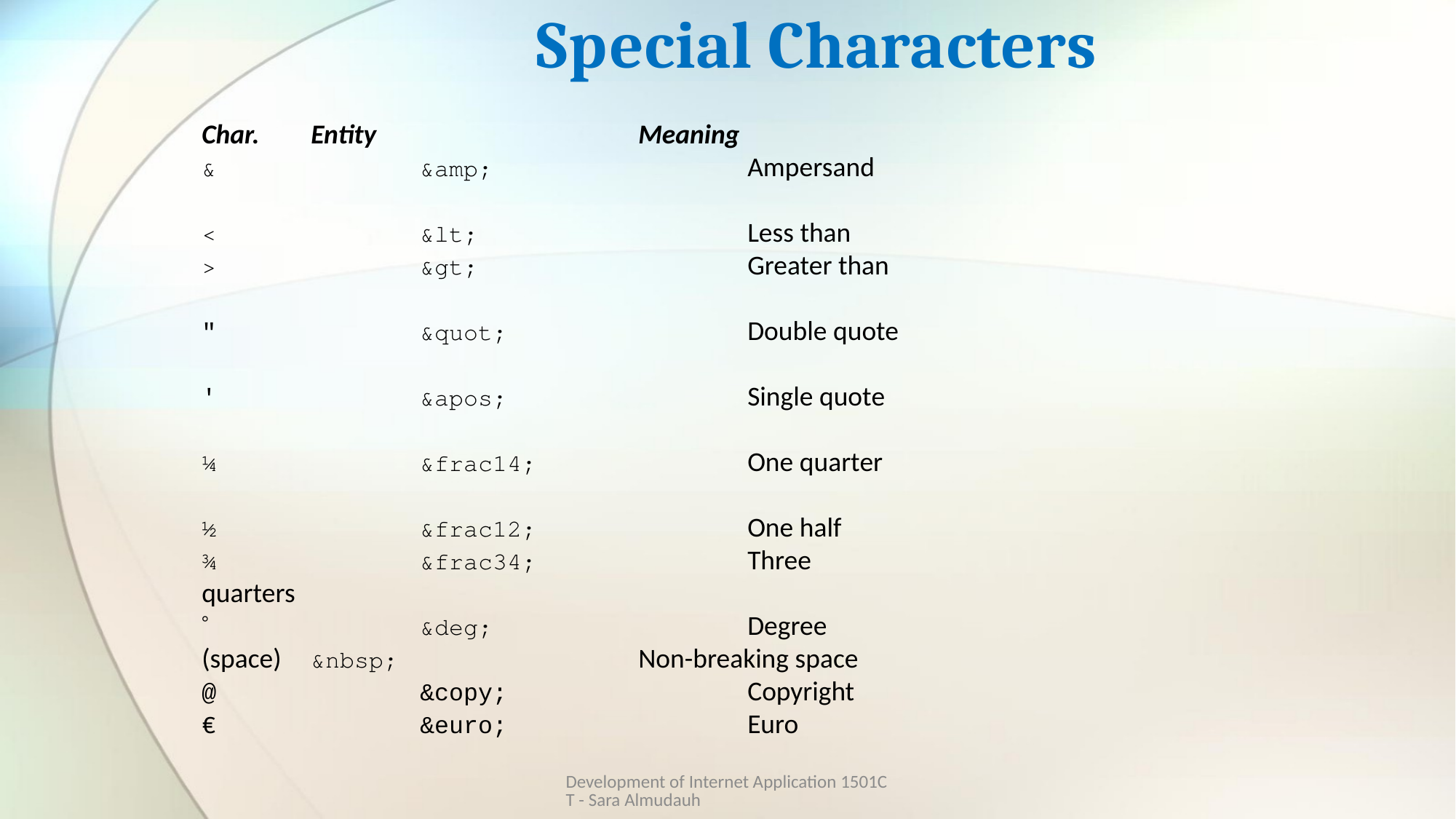

# Special Characters

Char.	Entity			Meaning
&		&amp;			Ampersand
<		&lt;			Less than
>		&gt;			Greater than
"		&quot;			Double quote
'		&apos;			Single quote
¼		&frac14;		One quarter
½		&frac12;		One half
¾		&frac34;		Three quarters
°		&deg;			Degree
(space)	&nbsp;			Non-breaking space
@		&copy;			Copyright
€		&euro;			Euro

Development of Internet Application 1501CT - Sara Almudauh